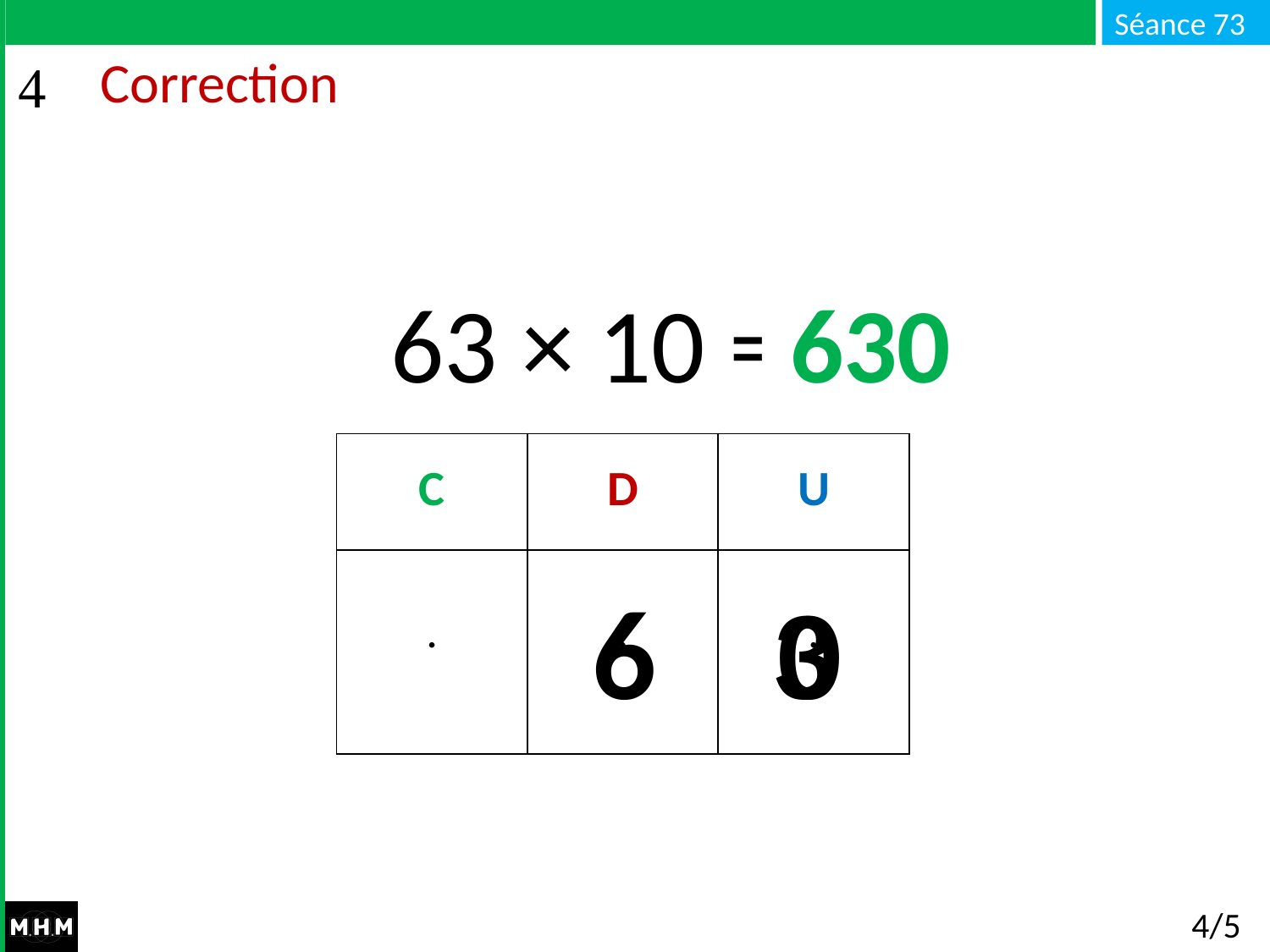

# Correction
63 × 10 = …
630
| C |
| --- |
| . |
| D |
| --- |
| . |
| U |
| --- |
| . |
6    3
0
4/5